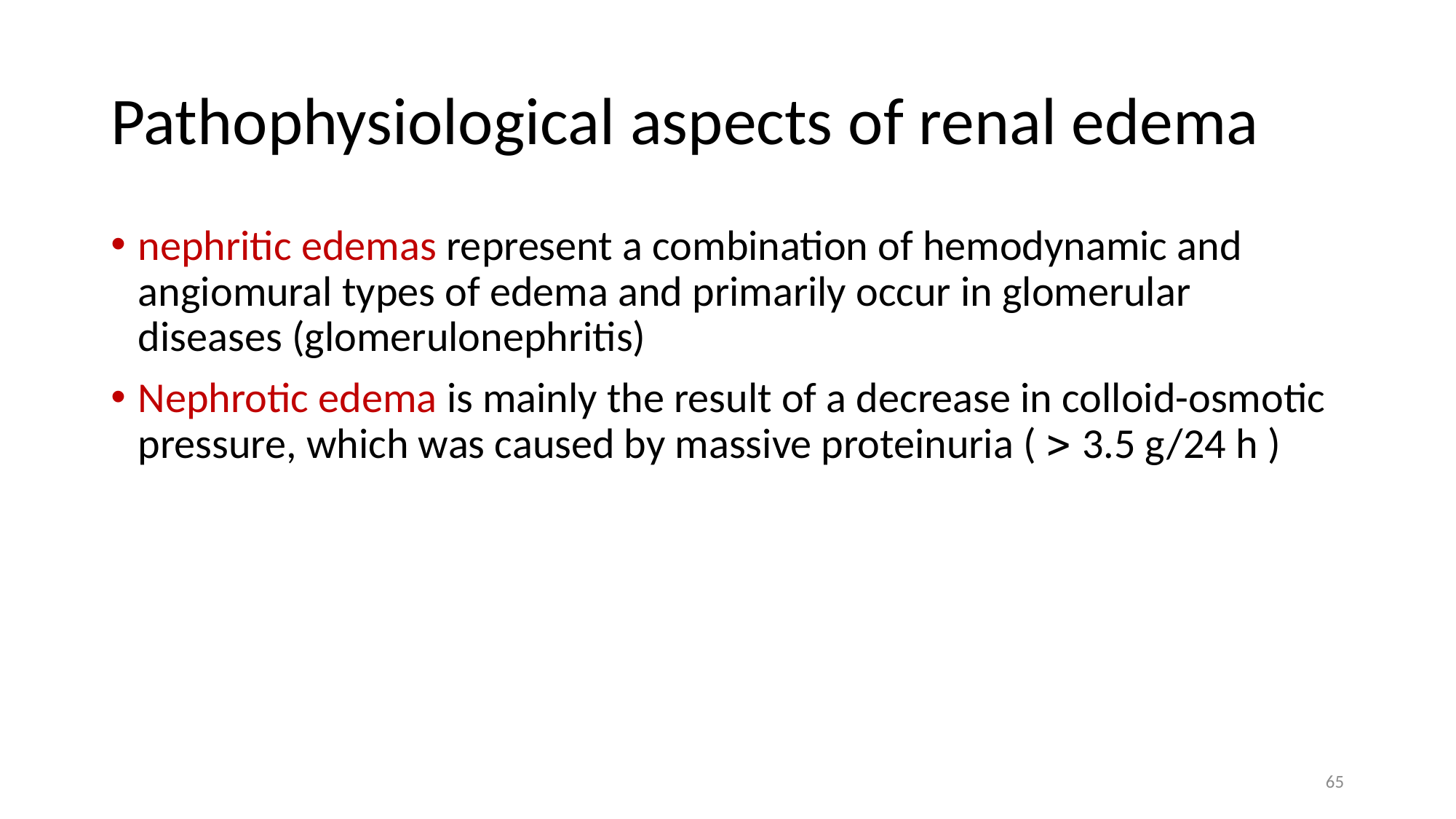

# Pathophysiological aspects of renal edema
nephritic edemas represent a combination of hemodynamic and angiomural types of edema and primarily occur in glomerular diseases (glomerulonephritis)
Nephrotic edema is mainly the result of a decrease in colloid-osmotic pressure, which was caused by massive proteinuria ( > 3.5 g/24 h )

65